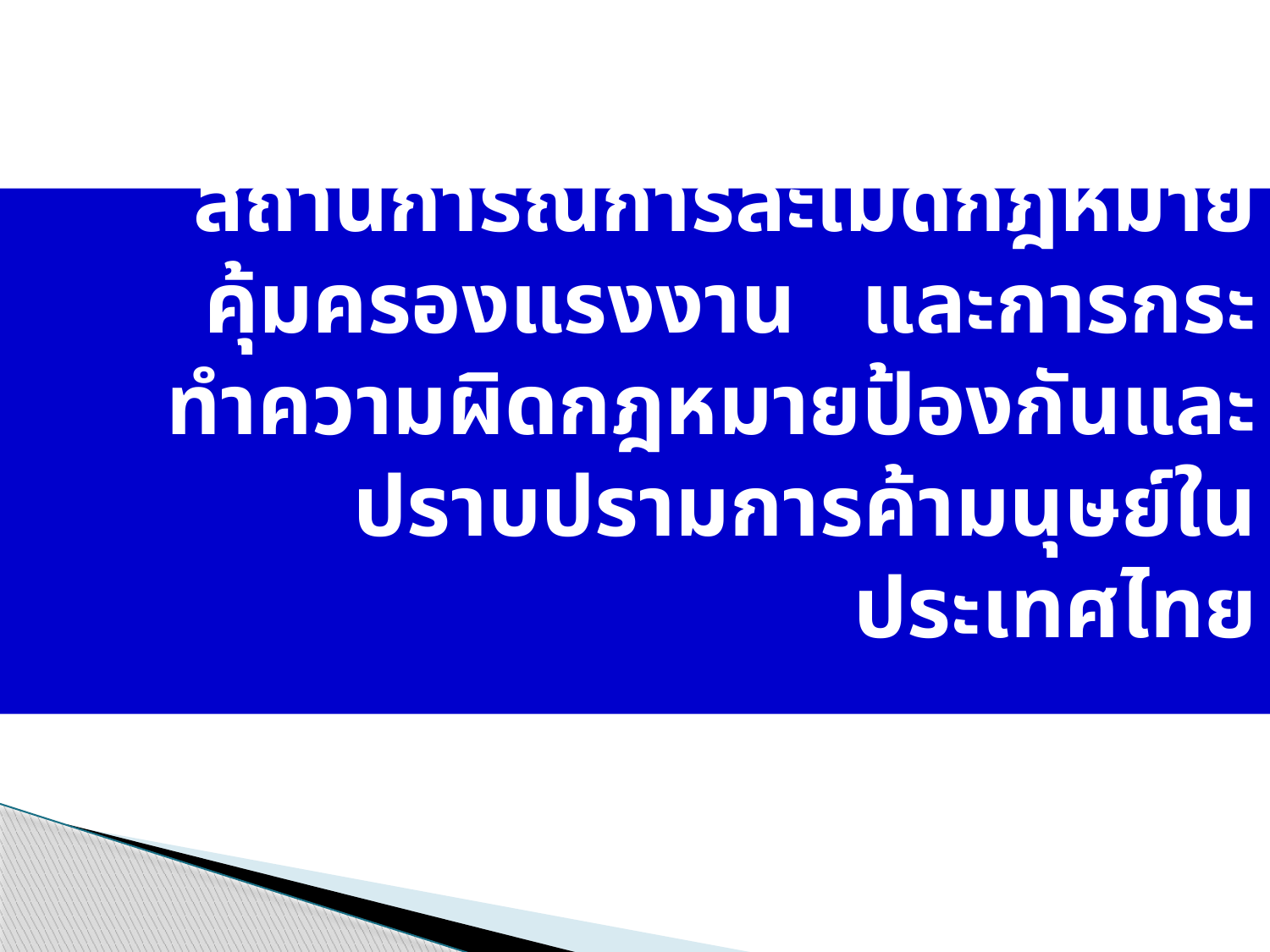

# สถานการณ์การละเมิดกฎหมายคุ้มครองแรงงาน   และการกระทำความผิดกฎหมายป้องกันและปราบปรามการค้ามนุษย์ในประเทศไทย